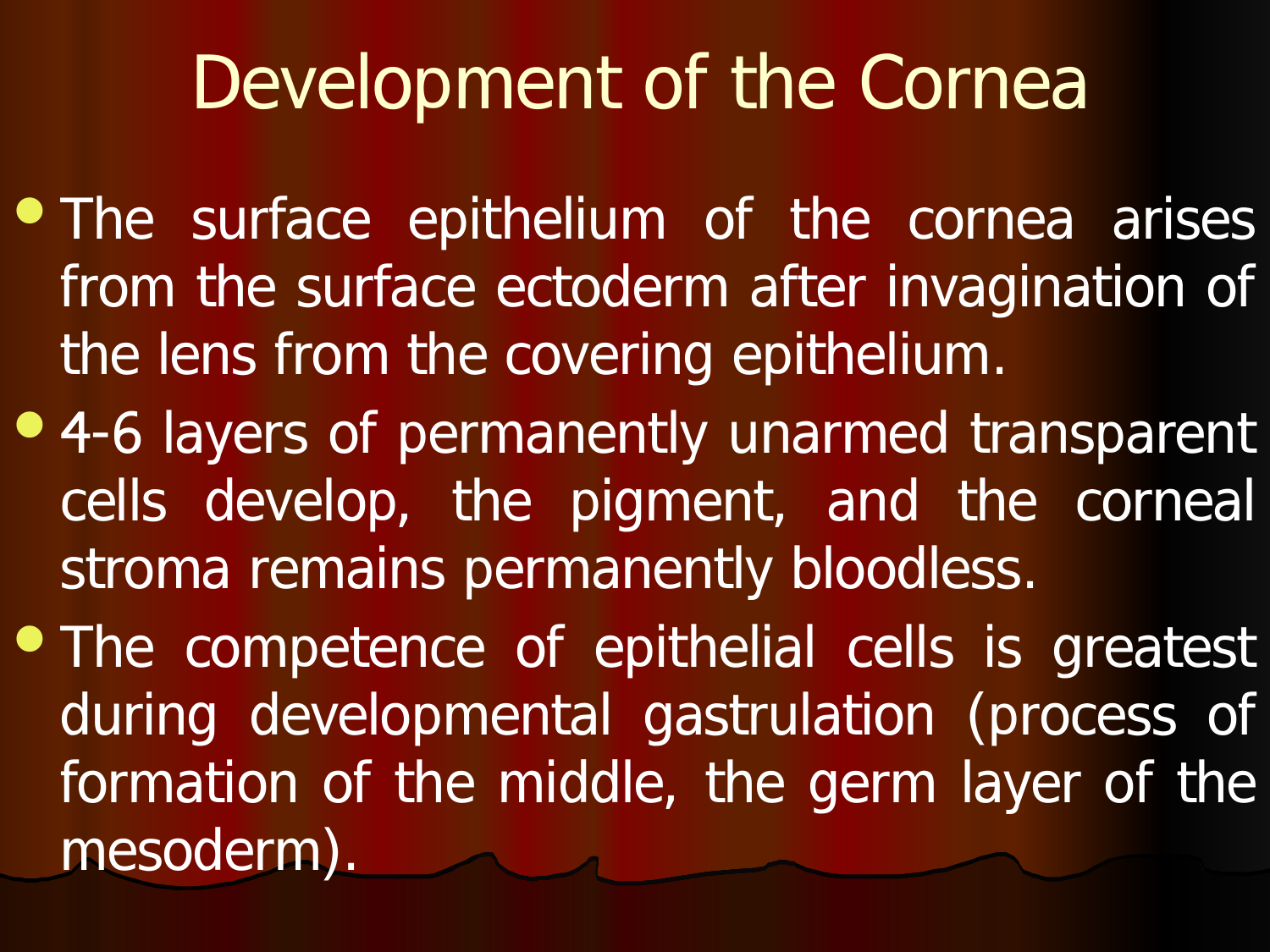

# Development of the Cornea
The surface epithelium of the cornea arises from the surface ectoderm after invagination of the lens from the covering epithelium.
4-6 layers of permanently unarmed transparent cells develop, the pigment, and the corneal stroma remains permanently bloodless.
The competence of epithelial cells is greatest during developmental gastrulation (process of formation of the middle, the germ layer of the mesoderm).